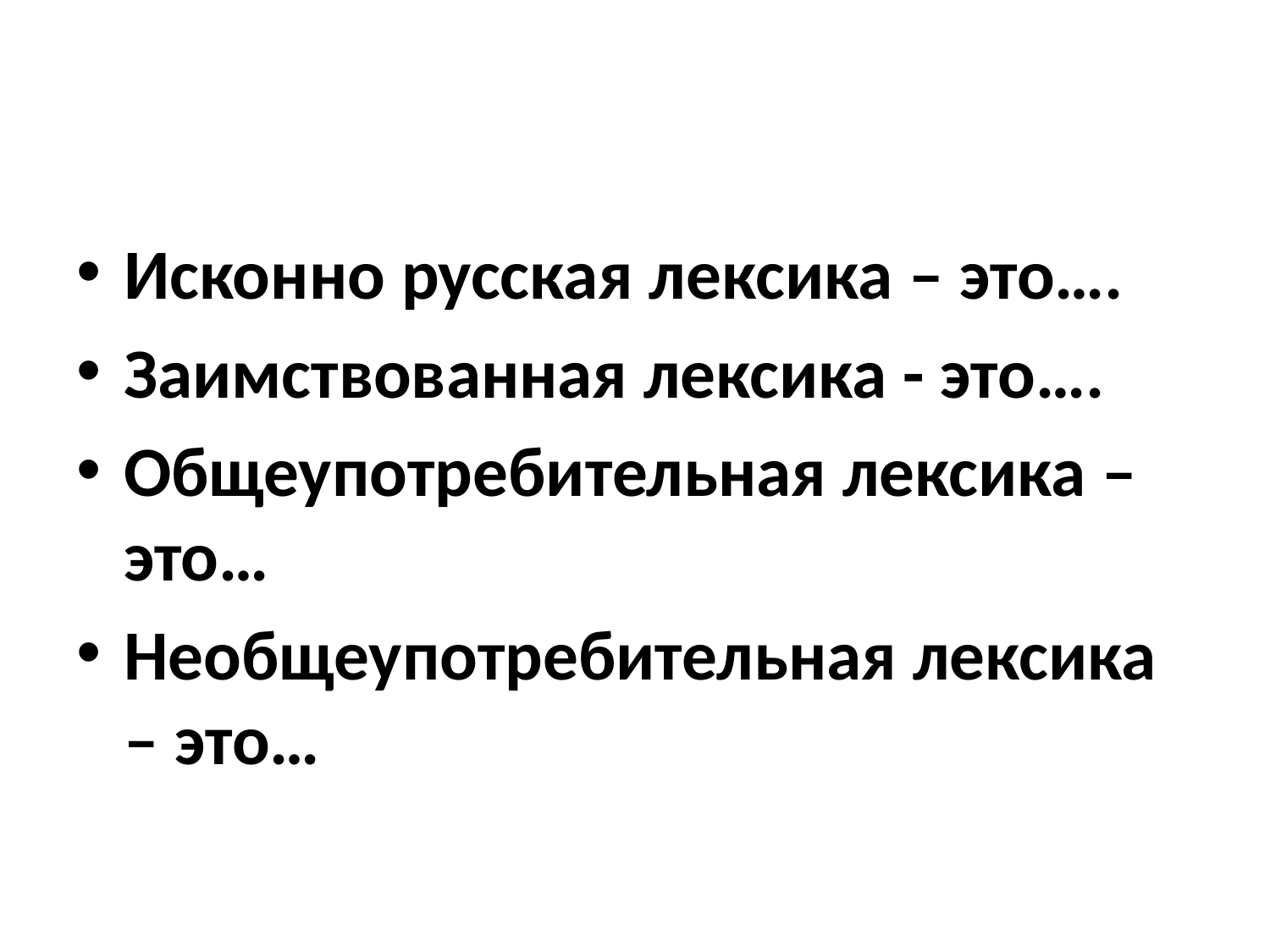

Исконно русская лексика – это….
Заимствованная лексика - это….
Общеупотребительная лексика – это…
Необщеупотребительная лексика – это…